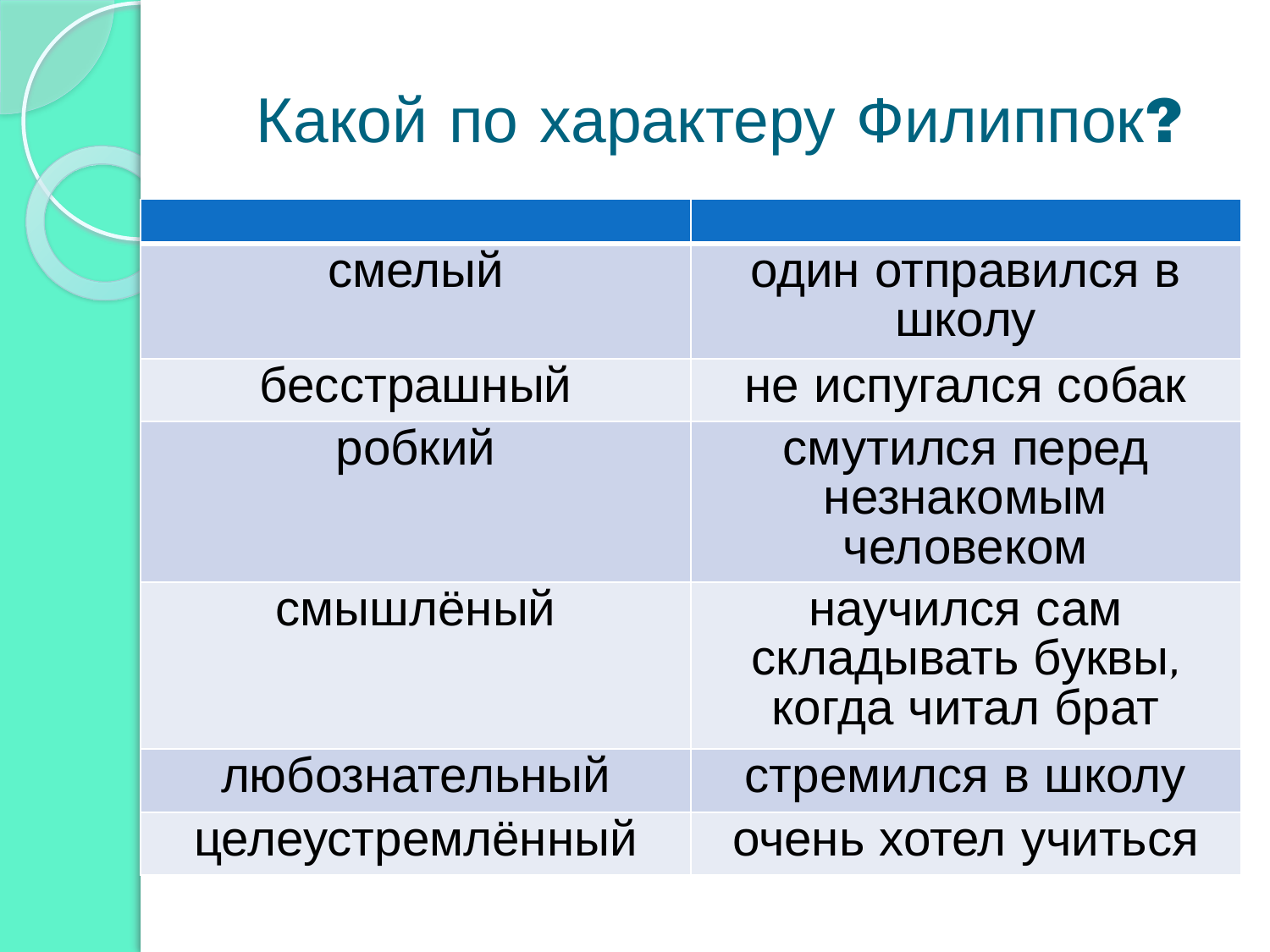

# Какой по характеру Филиппок?
|  |  |
| --- | --- |
| смелый | один отправился в школу |
| бесстрашный | не испугался собак |
| робкий | смутился перед незнакомым человеком |
| смышлёный | научился сам складывать буквы, когда читал брат |
| любознательный | стремился в школу |
| целеустремлённый | очень хотел учиться |